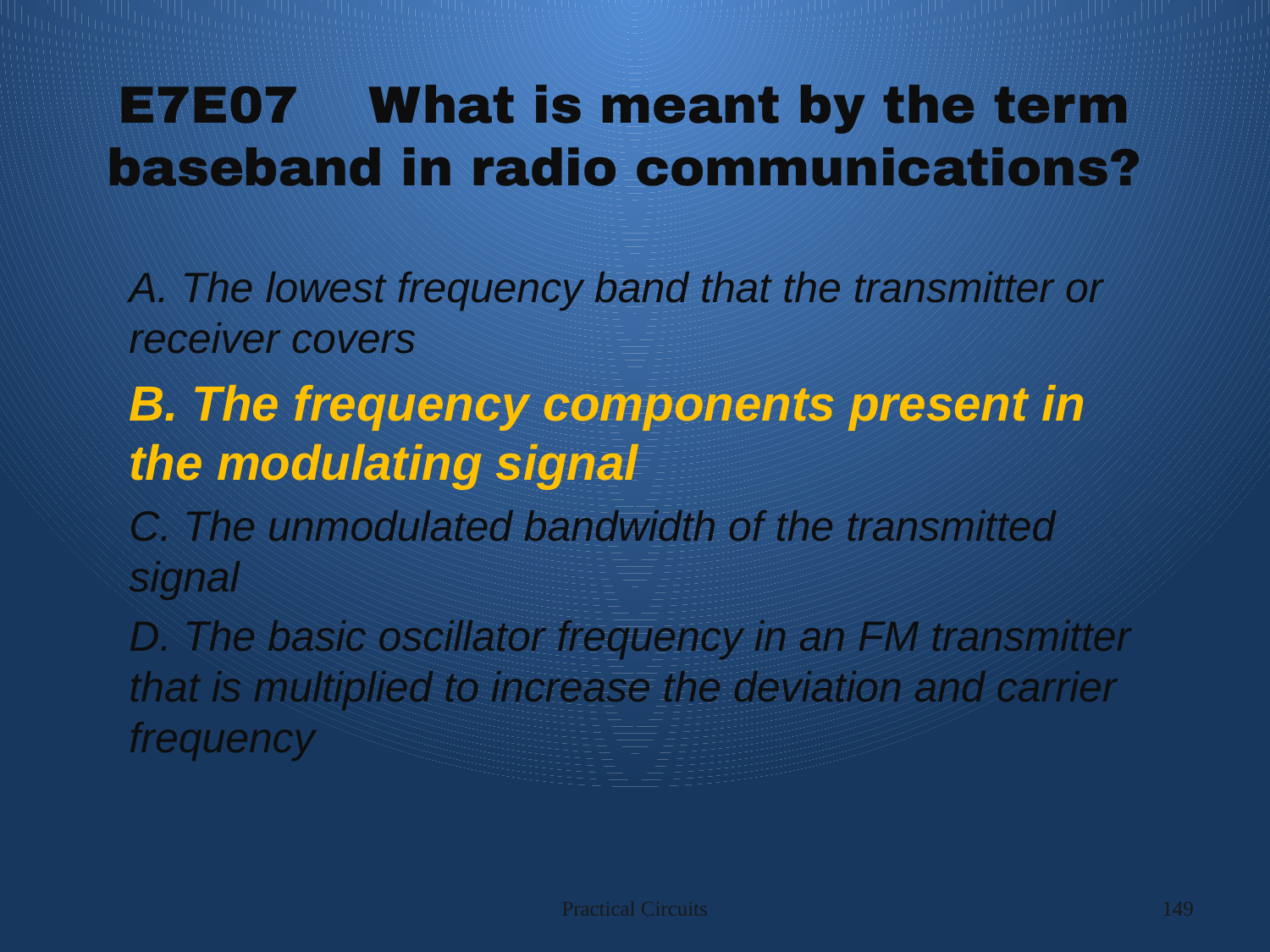

# E7E07    What is meant by the term baseband in radio communications?
A. The lowest frequency band that the transmitter or receiver covers
B. The frequency components present in the modulating signal
C. The unmodulated bandwidth of the transmitted signal
D. The basic oscillator frequency in an FM transmitter that is multiplied to increase the deviation and carrier frequency
Practical Circuits
149